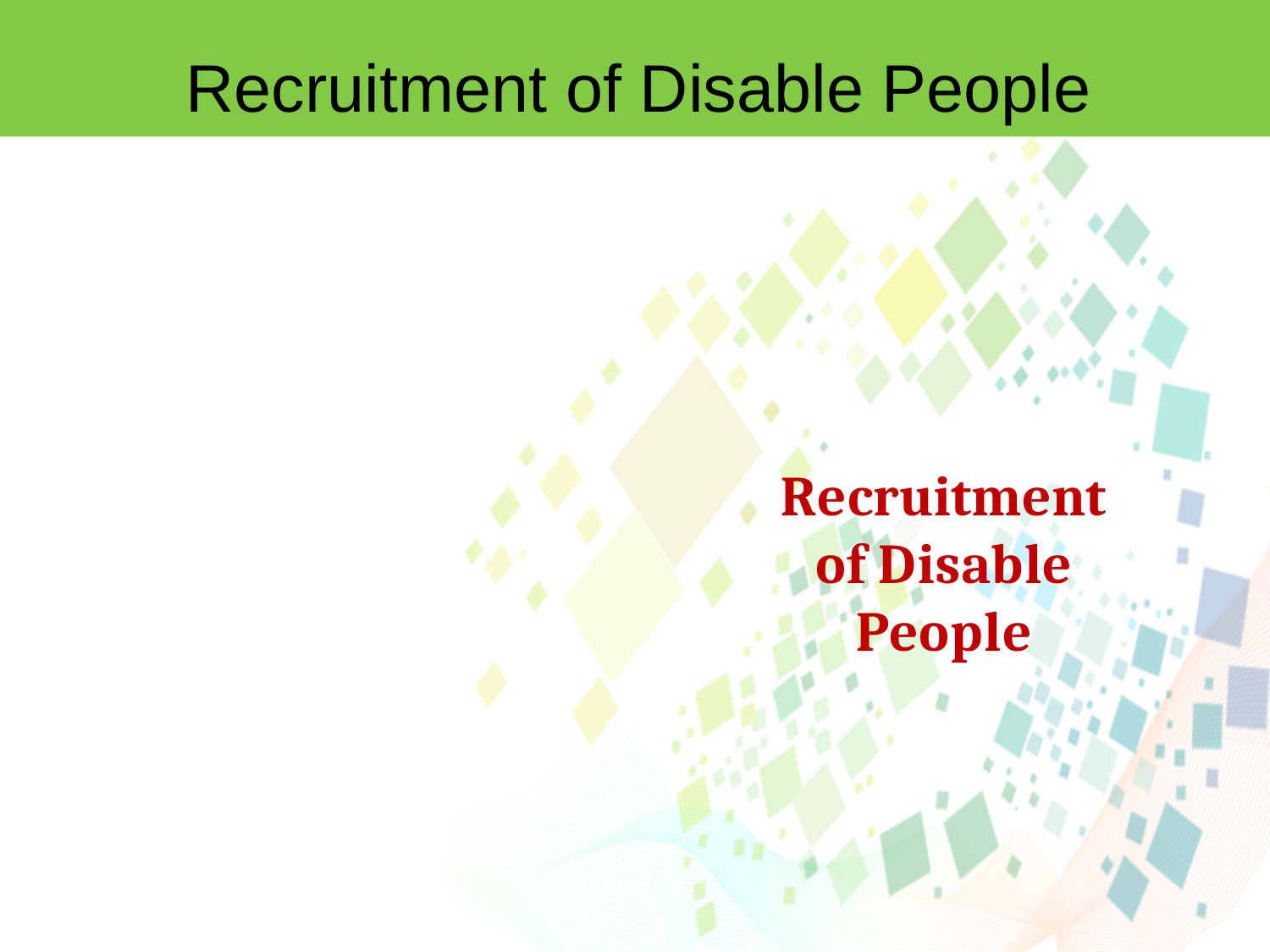

Recruitment of Disable People
Recruitment of Disable People